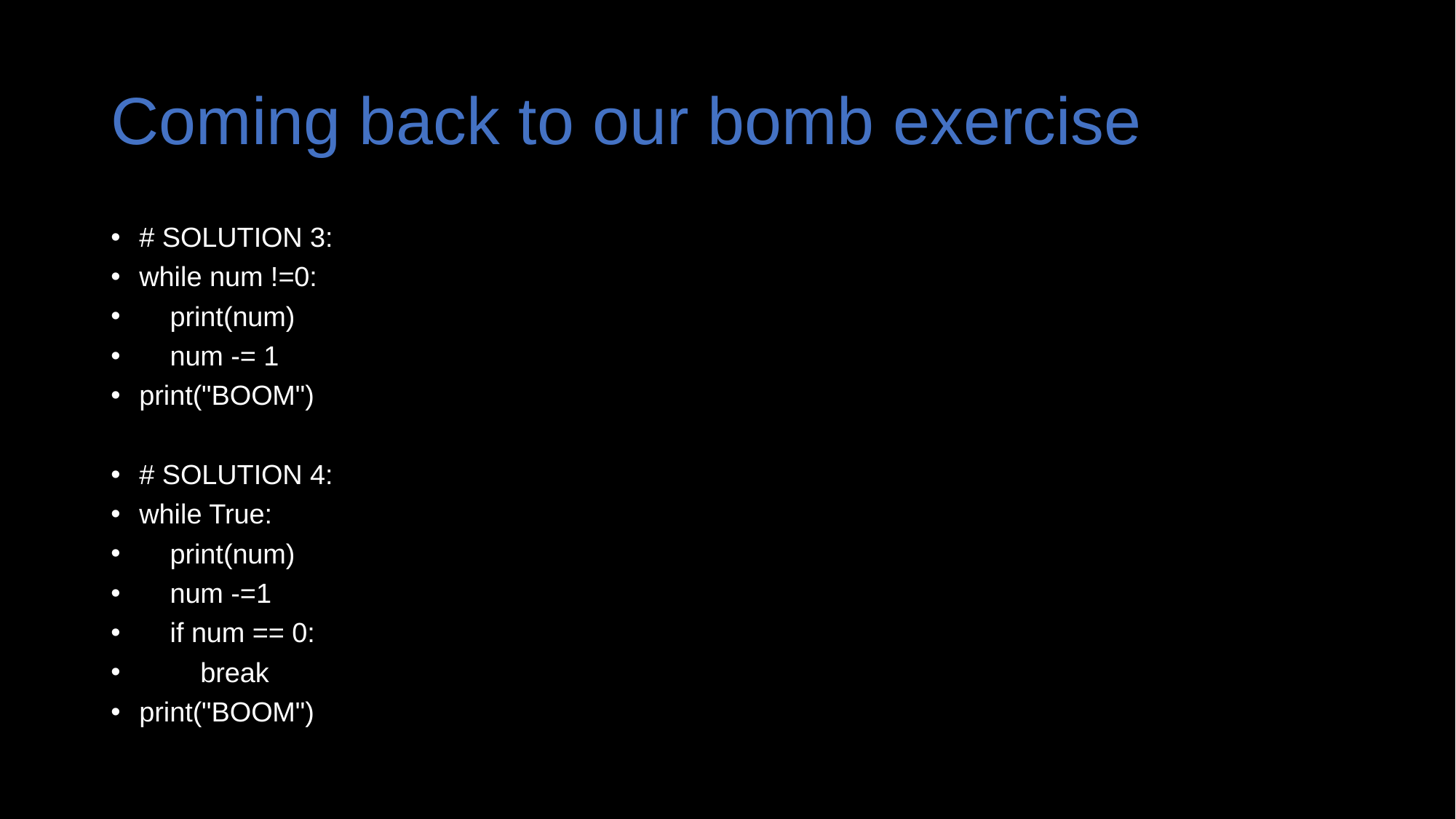

# Coming back to our bomb exercise
# SOLUTION 3:
while num !=0:
    print(num)
    num -= 1
print("BOOM")

# SOLUTION 4:
while True:
    print(num)
    num -=1
    if num == 0:
        break
print("BOOM")